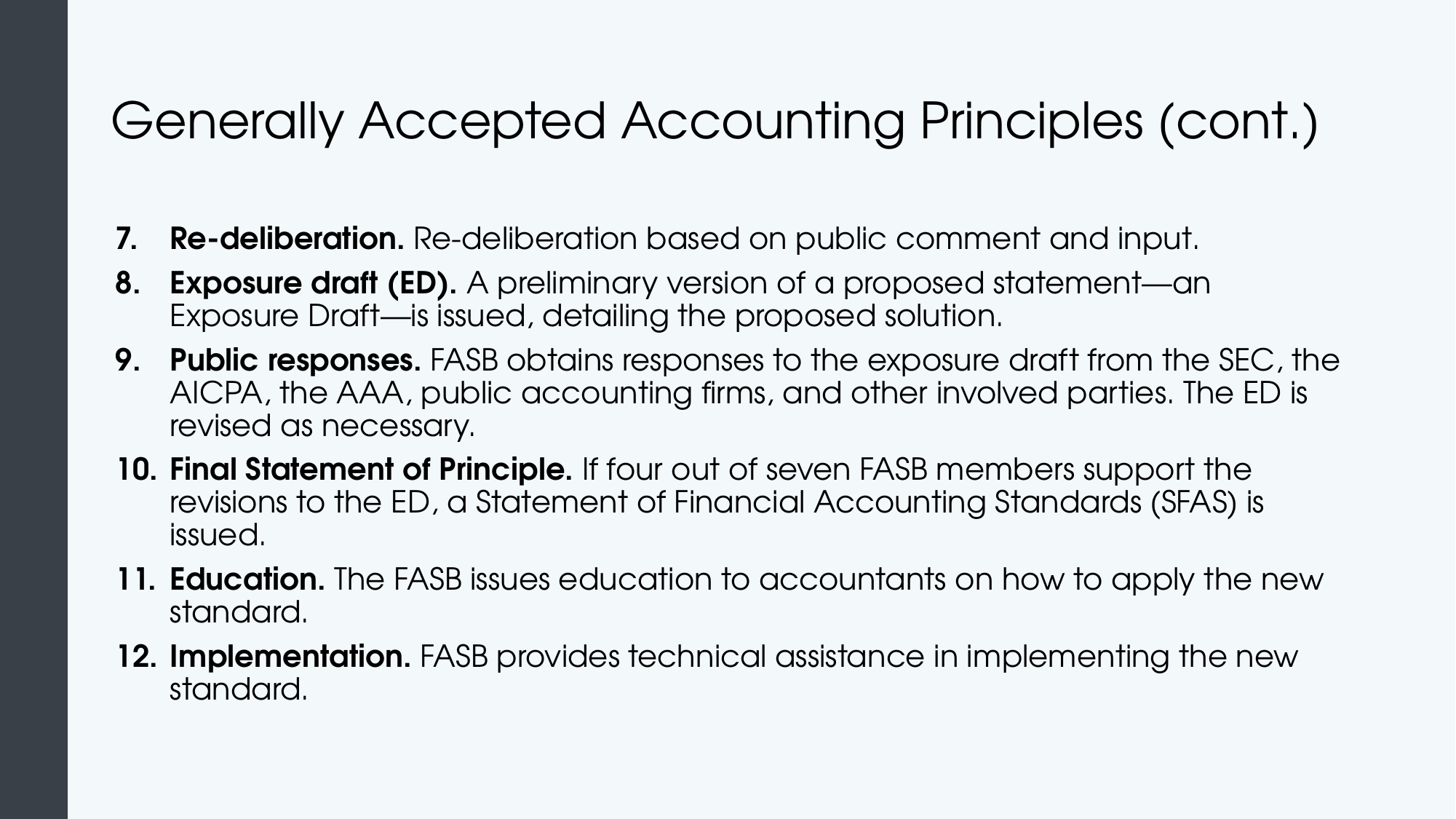

# Generally Accepted Accounting Principles (cont.)
Re-deliberation. Re-deliberation based on public comment and input.
Exposure draft (ED). A preliminary version of a proposed statement—an Exposure Draft—is issued, detailing the proposed solution.
Public responses. FASB obtains responses to the exposure draft from the SEC, the AICPA, the AAA, public accounting firms, and other involved parties. The ED is revised as necessary.
Final Statement of Principle. If four out of seven FASB members support the revisions to the ED, a Statement of Financial Accounting Standards (SFAS) is issued.
Education. The FASB issues education to accountants on how to apply the new standard.
Implementation. FASB provides technical assistance in implementing the new standard.